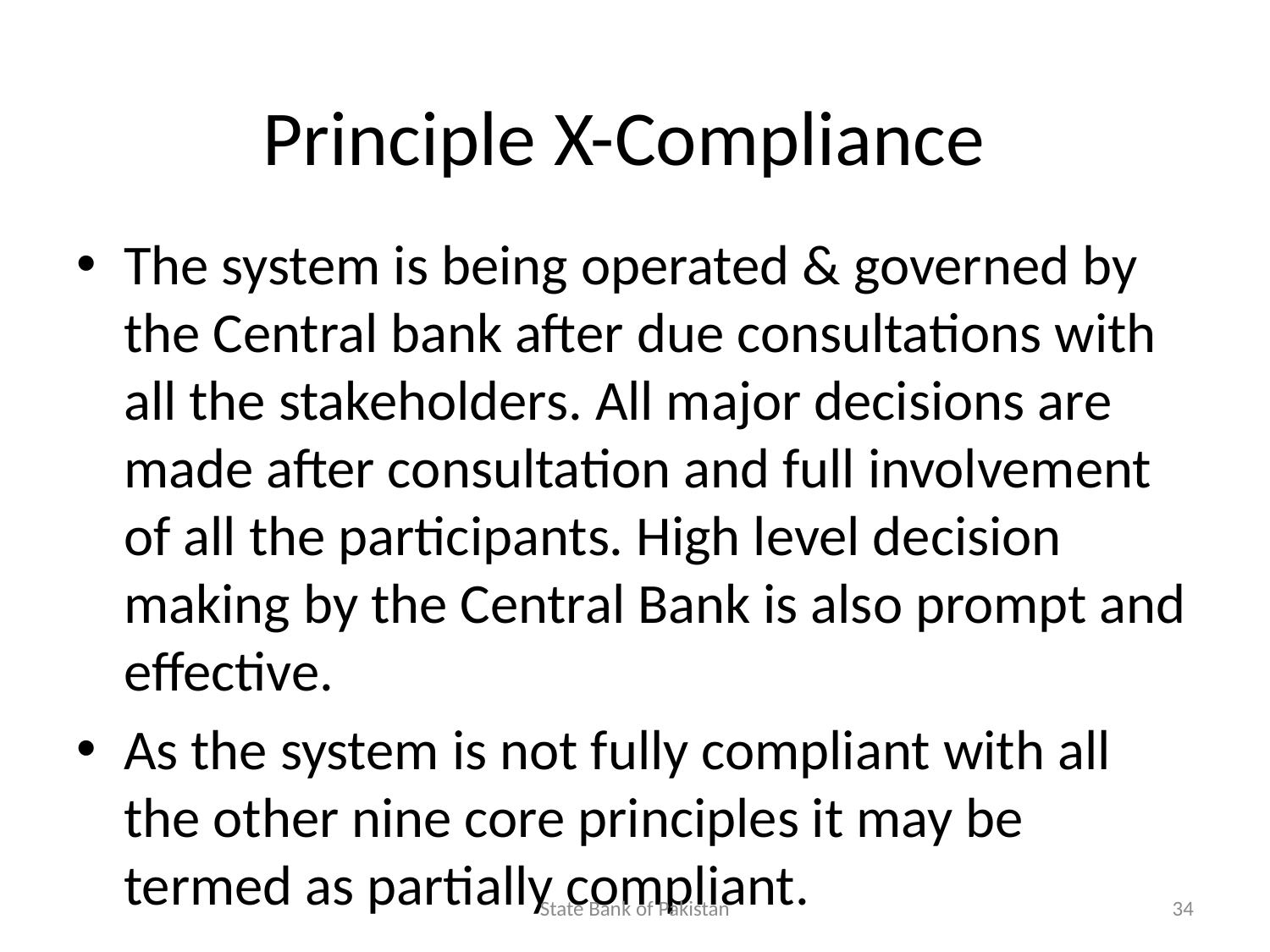

# Principle X-Compliance
The system is being operated & governed by the Central bank after due consultations with all the stakeholders. All major decisions are made after consultation and full involvement of all the participants. High level decision making by the Central Bank is also prompt and effective.
As the system is not fully compliant with all the other nine core principles it may be termed as partially compliant.

State Bank of Pakistan
34